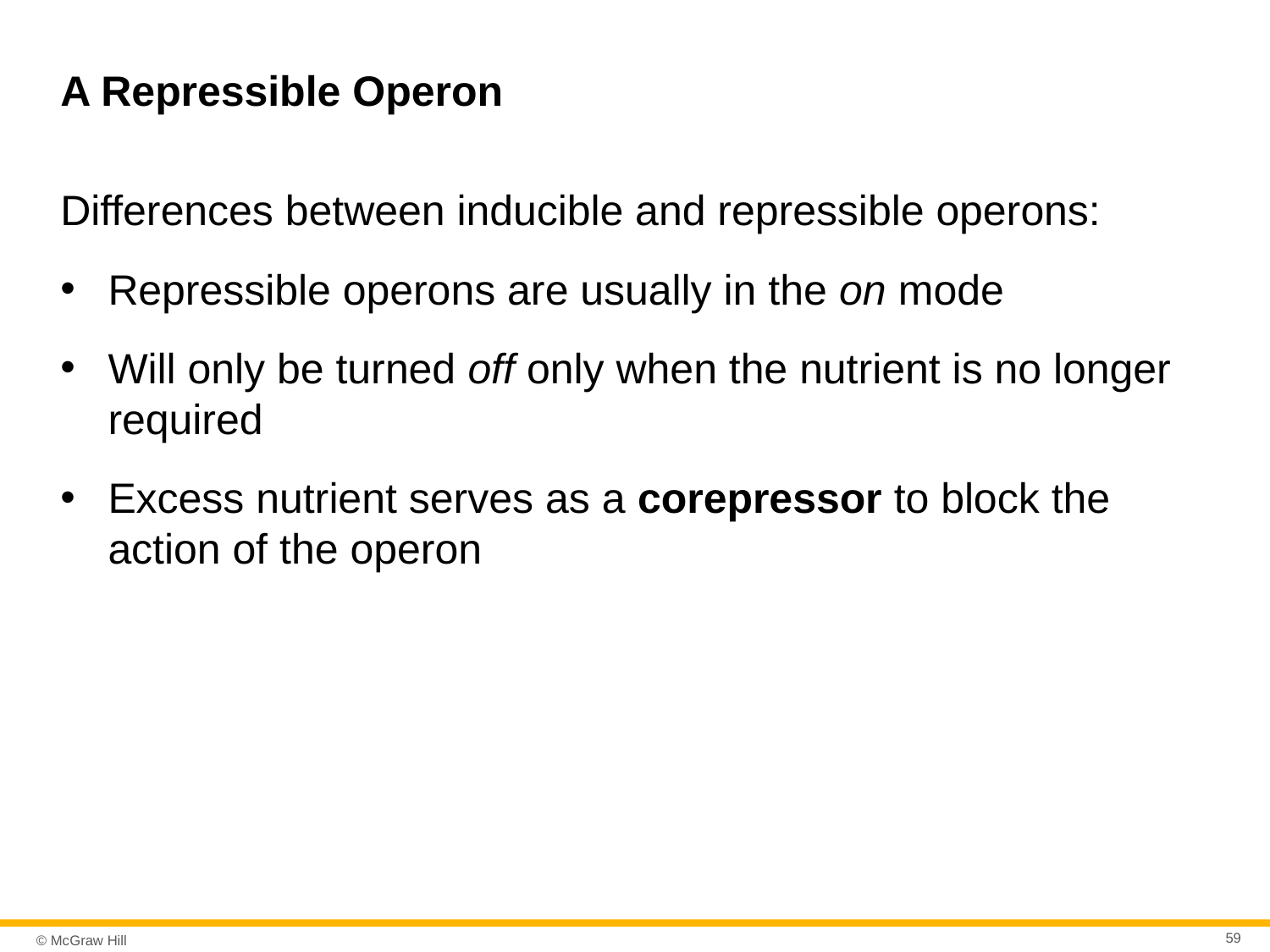

# A Repressible Operon
Differences between inducible and repressible operons:
Repressible operons are usually in the on mode
Will only be turned off only when the nutrient is no longer required
Excess nutrient serves as a corepressor to block the action of the operon